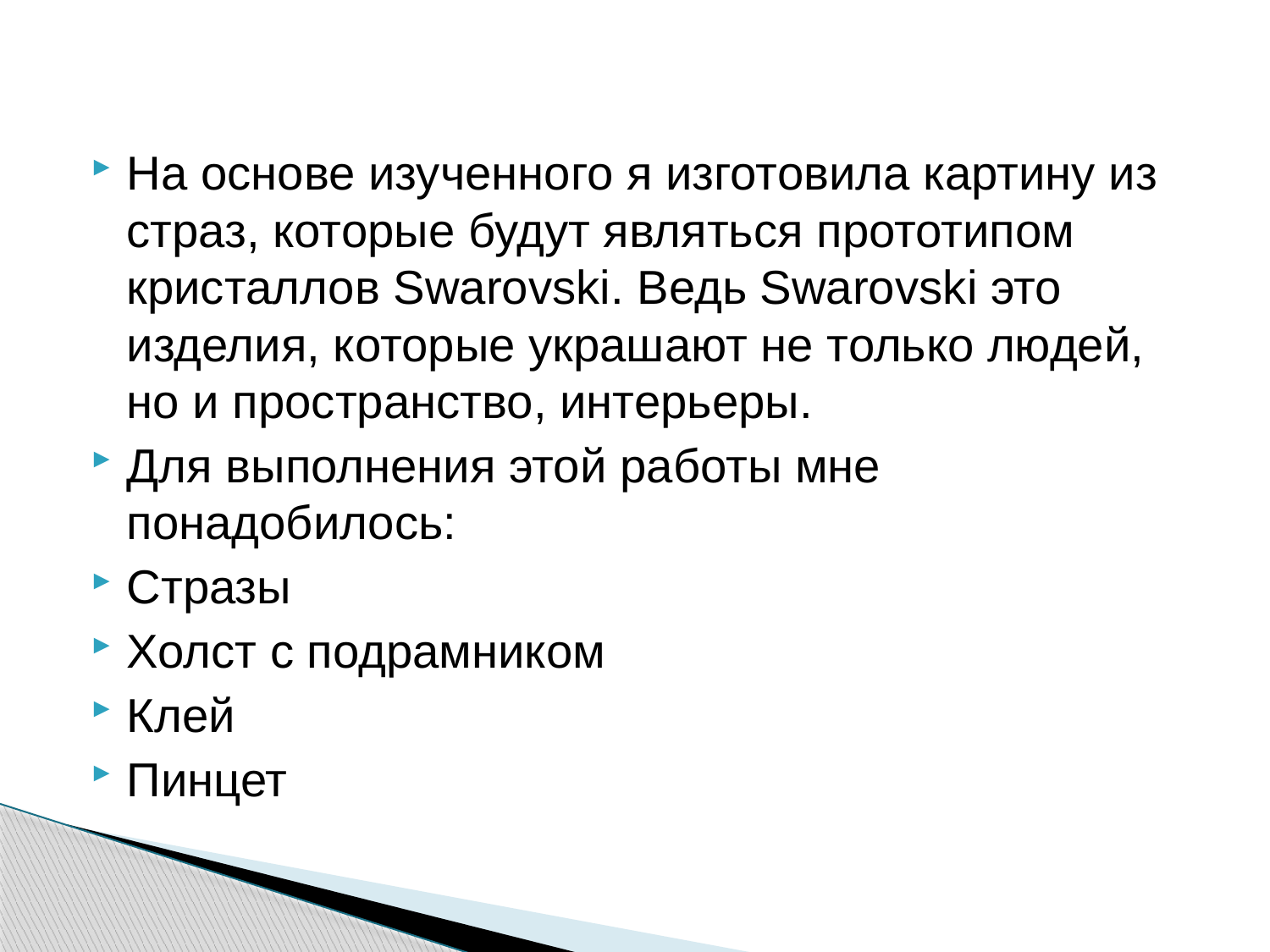

На основе изученного я изготовила картину из страз, которые будут являться прототипом кристаллов Swarovski. Ведь Swarovski это изделия, которые украшают не только людей, но и пространство, интерьеры.
Для выполнения этой работы мне понадобилось:
Стразы
Холст с подрамником
Клей
Пинцет